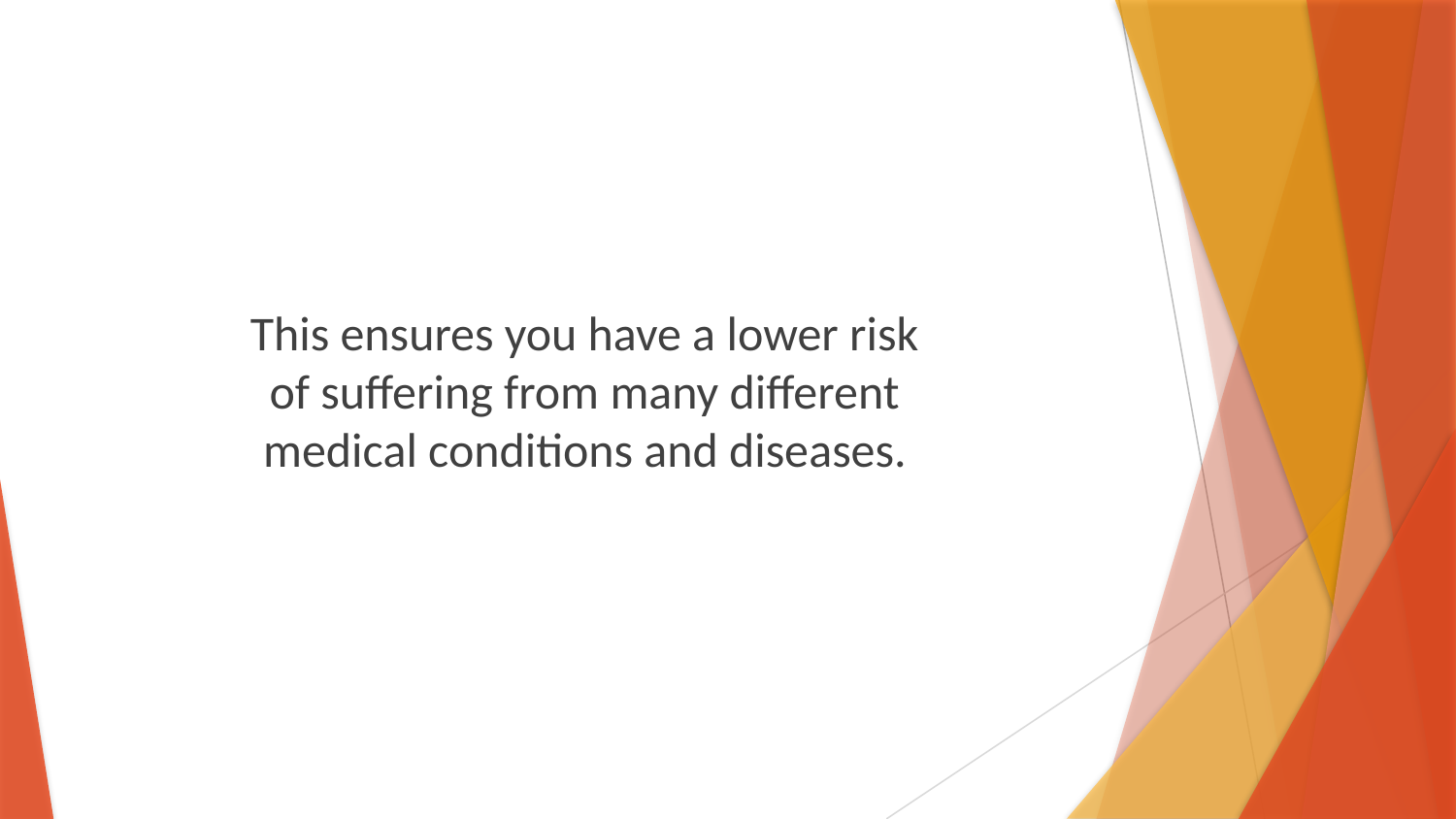

This ensures you have a lower risk of suffering from many different medical conditions and diseases.